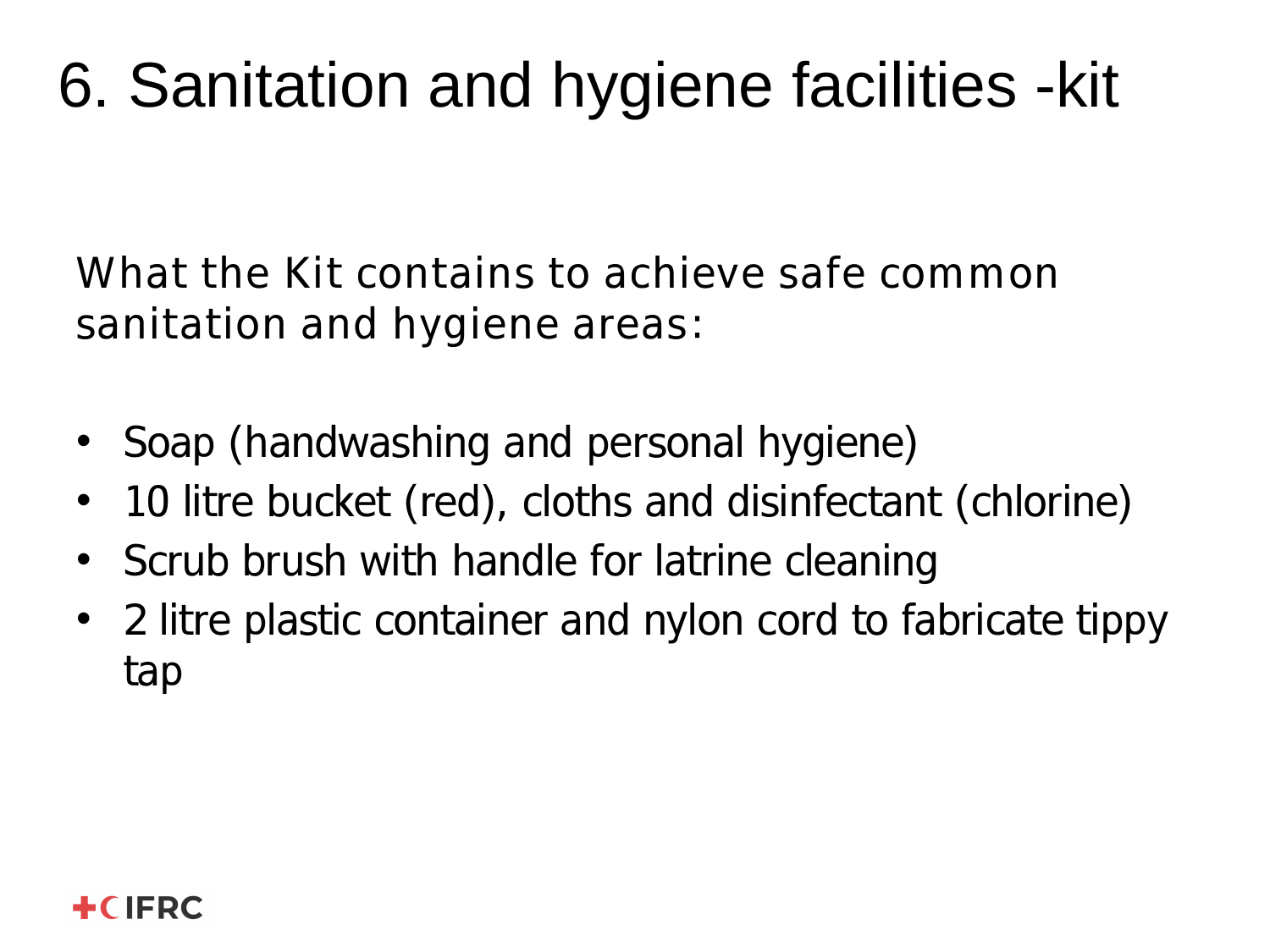

# 6. Sanitation and hygiene facilities -kit
What the Kit contains to achieve safe common sanitation and hygiene areas:

Soap (handwashing and personal hygiene)
10 litre bucket (red), cloths and disinfectant (chlorine)
Scrub brush with handle for latrine cleaning
2 litre plastic container and nylon cord to fabricate tippy tap